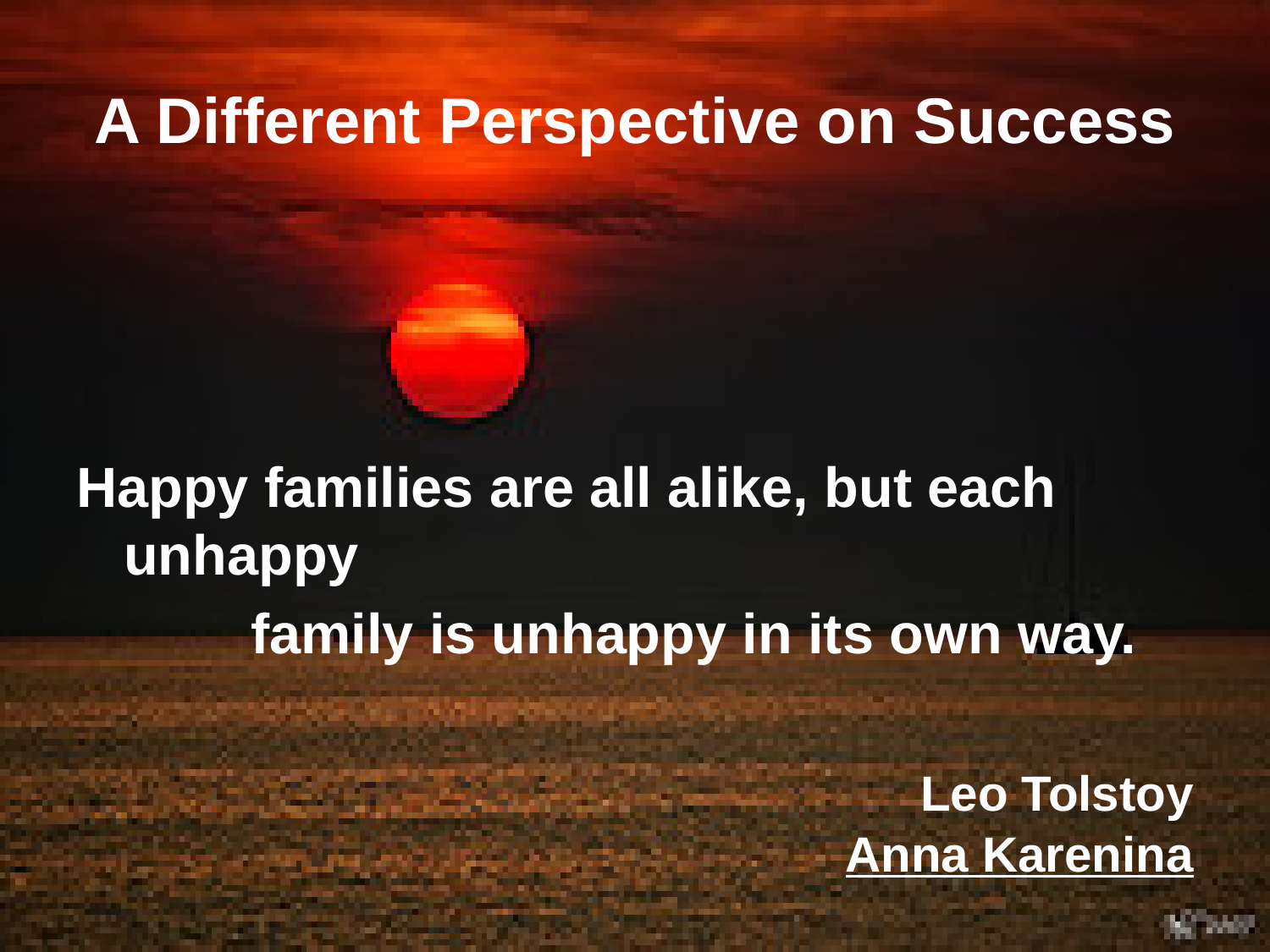

# A Different Perspective on Success
Happy families are all alike, but each unhappy
		family is unhappy in its own way.

				Leo Tolstoy
				Anna Karenina